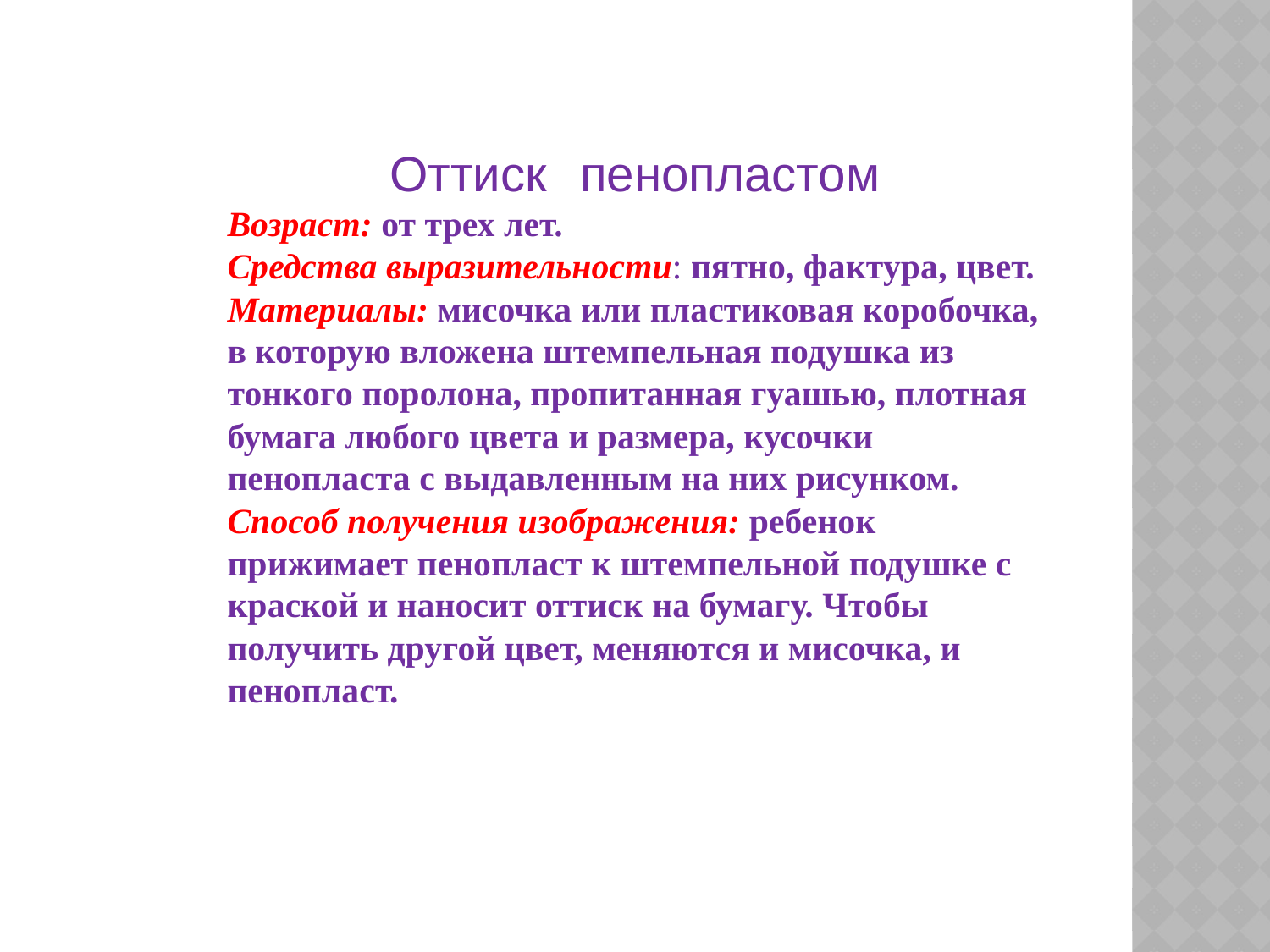

Оттиск  пенопластом
Возраст: от трех лет.
Средства выразительности: пятно, фактура, цвет.
Материалы: мисочка или пластиковая коробочка, в которую вложена штемпельная подушка из тонкого поролона, пропитанная гуашью, плотная бумага любого цвета и размера, кусочки пенопласта с выдавленным на них рисунком.
Способ получения изображения: ребенок прижимает пенопласт к штемпельной подушке с краской и наносит оттиск на бумагу. Чтобы получить другой цвет, меняются и мисочка, и пенопласт.